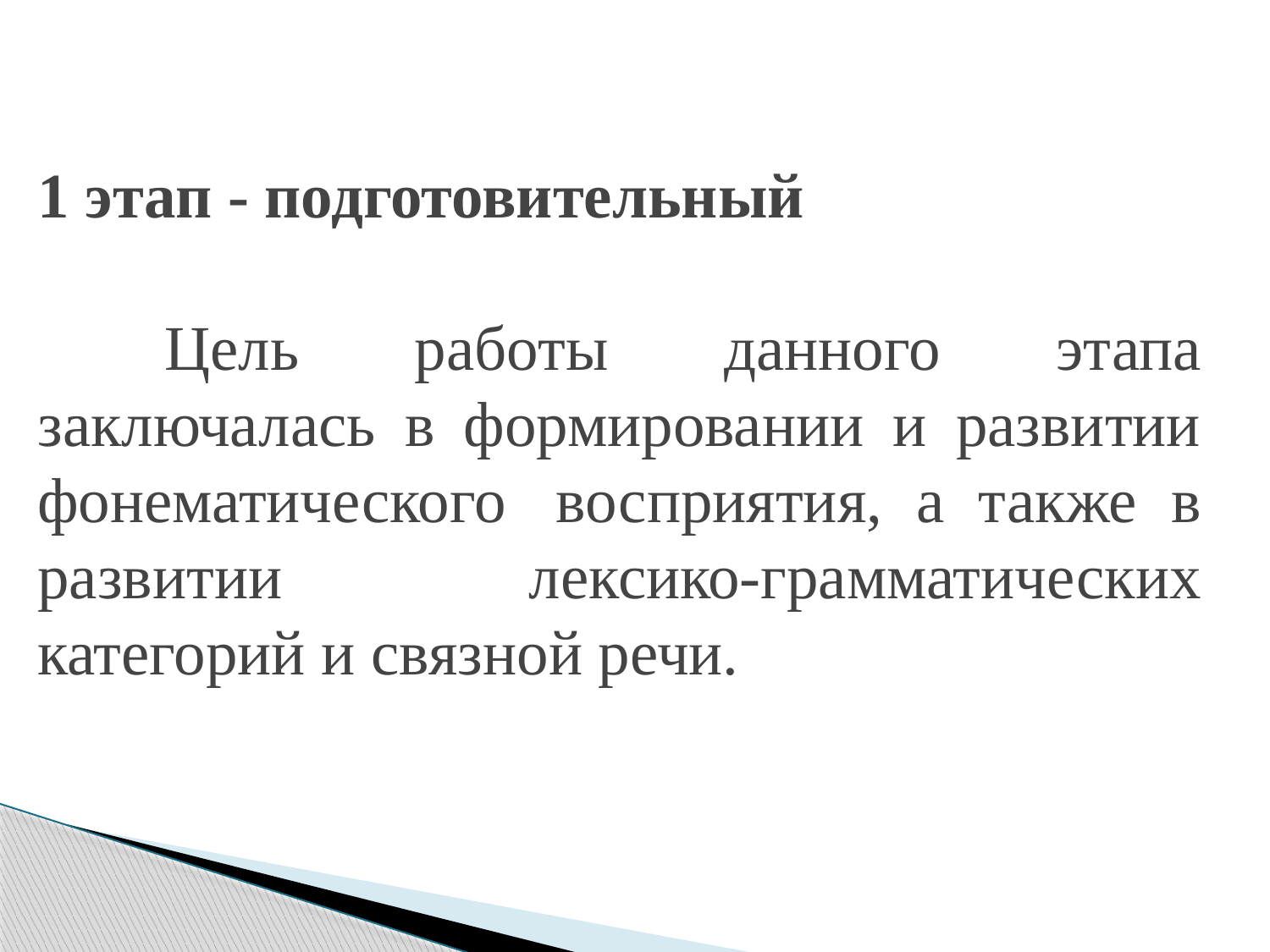

1 этап - подготовительный

	Цель работы данного этапа заключалась в формировании и развитии фонематического  восприятия, а также в развитии лексико-грамматических категорий и связной речи.